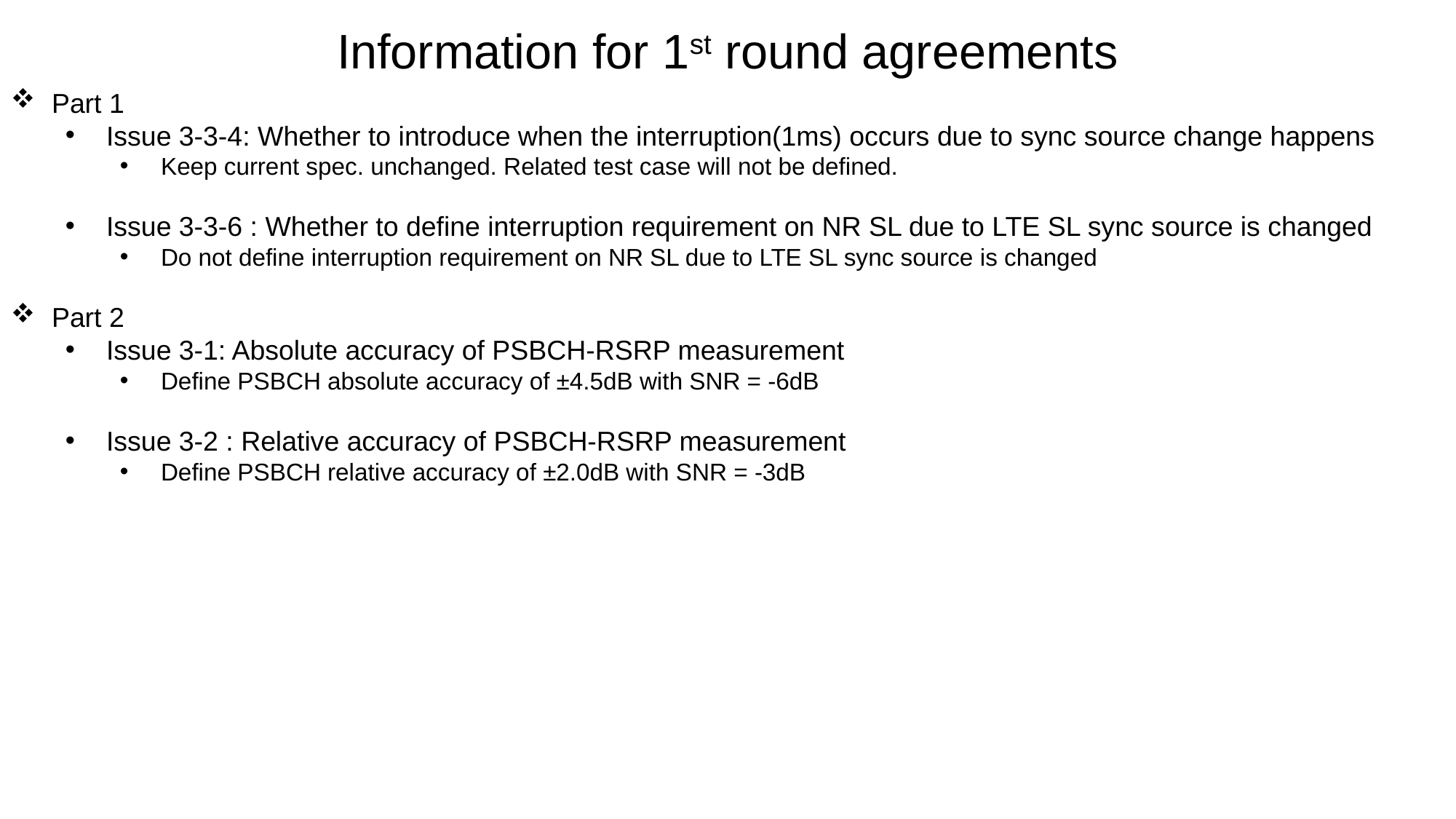

Information for 1st round agreements
Part 1
Issue 3-3-4: Whether to introduce when the interruption(1ms) occurs due to sync source change happens
Keep current spec. unchanged. Related test case will not be defined.

Issue 3-3-6 : Whether to define interruption requirement on NR SL due to LTE SL sync source is changed
Do not define interruption requirement on NR SL due to LTE SL sync source is changed

Part 2
Issue 3-1: Absolute accuracy of PSBCH-RSRP measurement
Define PSBCH absolute accuracy of ±4.5dB with SNR = -6dB

Issue 3-2 : Relative accuracy of PSBCH-RSRP measurement
Define PSBCH relative accuracy of ±2.0dB with SNR = -3dB